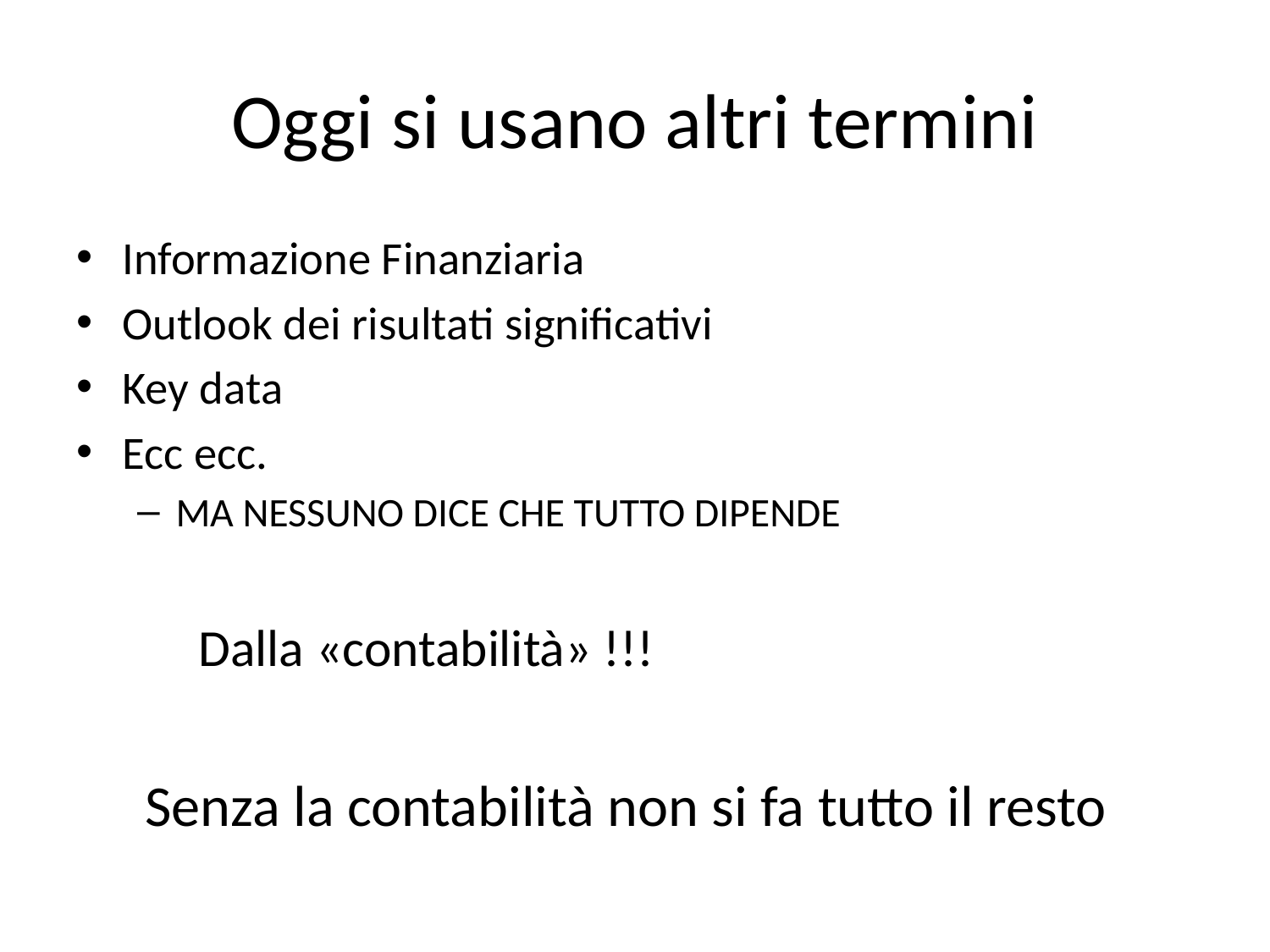

# Oggi si usano altri termini
Informazione Finanziaria
Outlook dei risultati significativi
Key data
Ecc ecc.
MA NESSUNO DICE CHE TUTTO DIPENDE

Dalla «contabilità» !!!

Senza la contabilità non si fa tutto il resto